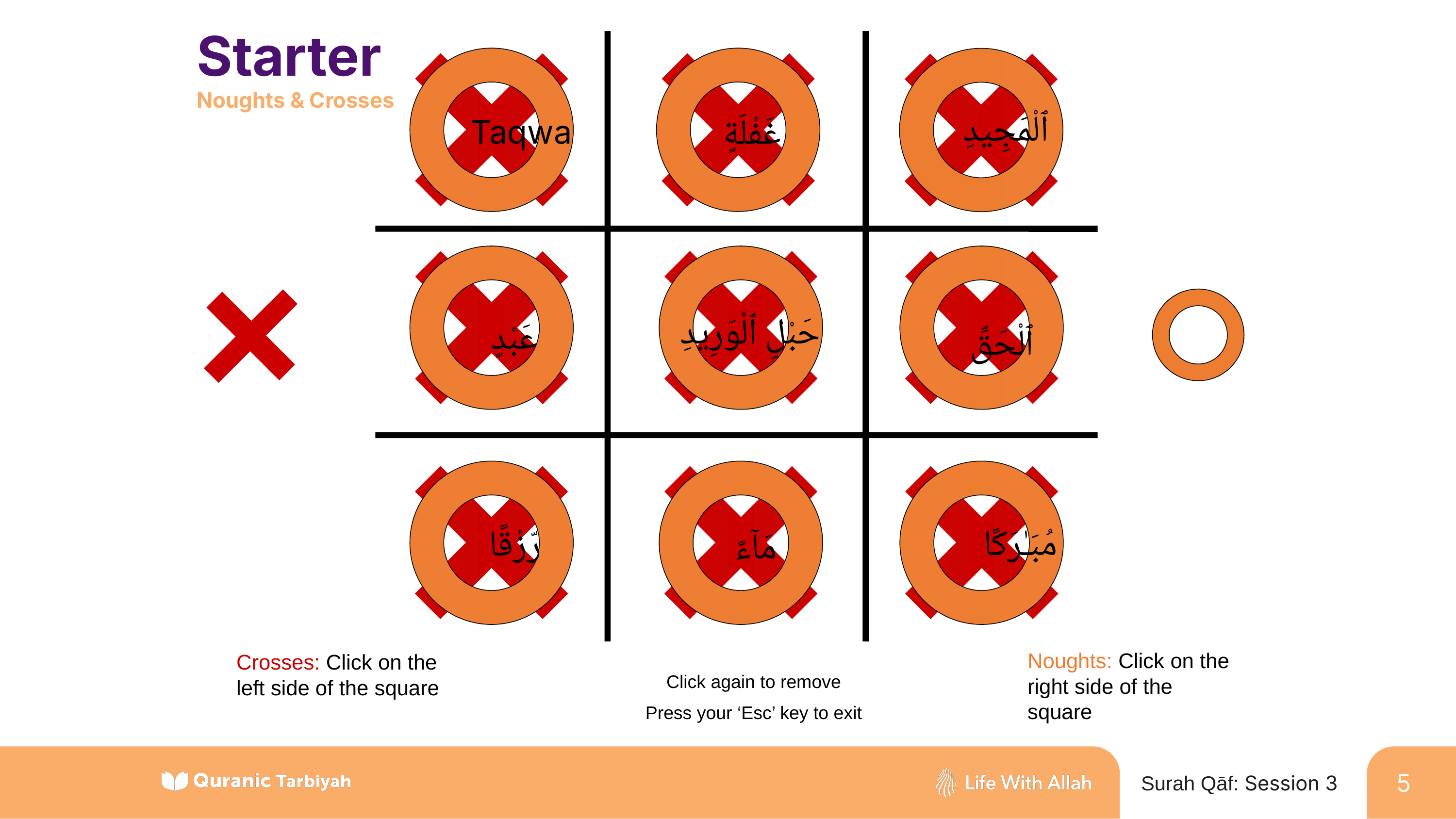

Starter
Noughts & Crosses

ٱلْمَجِيدِ
غَفْلَةٍ
Taqwa

حَبْلِ ٱلْوَرِيدِ
عَبْدٍ
ٱلْحَقِّ

مُبَـٰرَكًا
رّزْقًا
مَآءً
Noughts: Click on the right side of the square
Crosses: Click on the left side of the square
Click again to remove
Press your ‘Esc’ key to exit